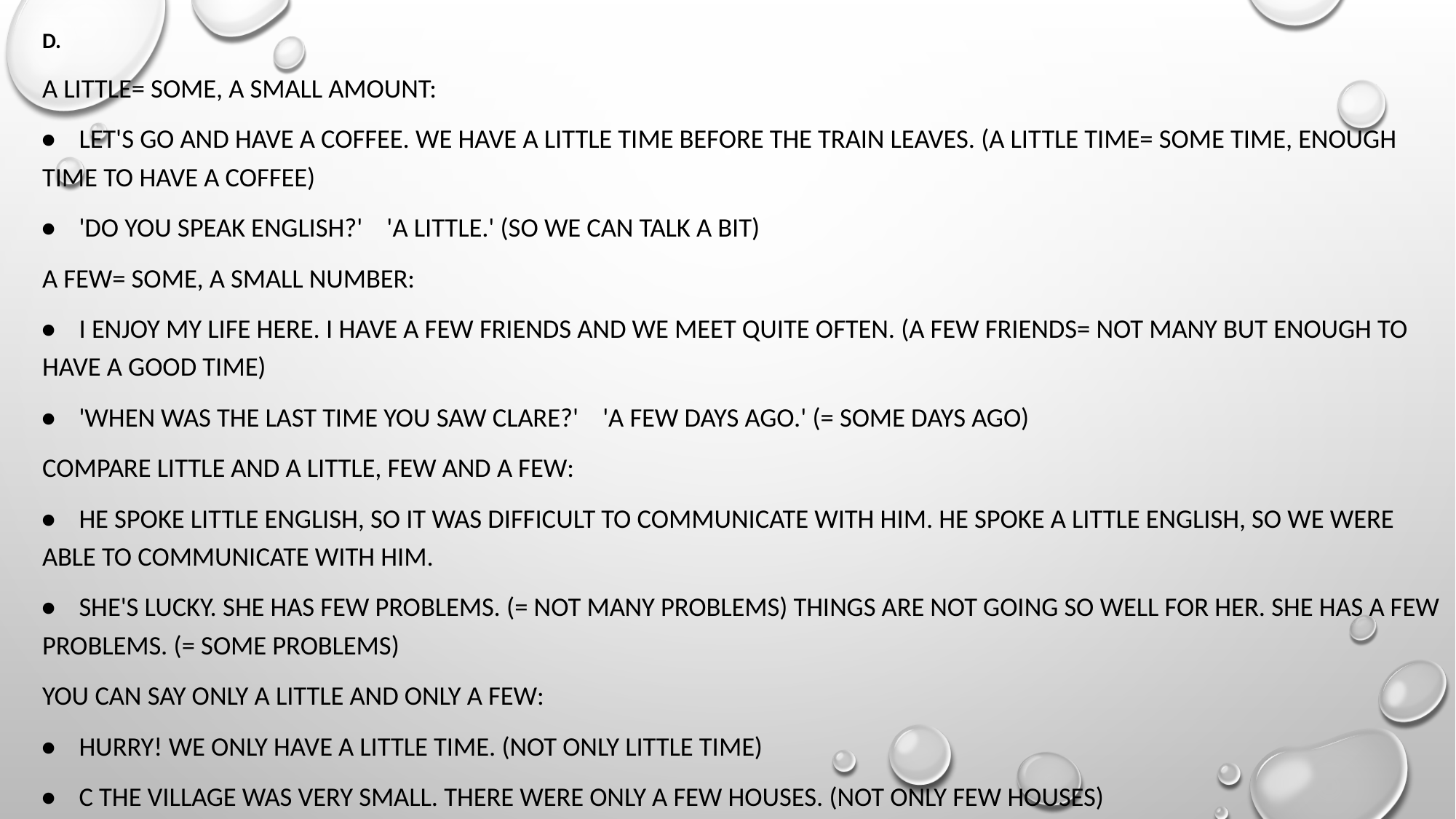

D.
A little= some, a small amount:
⦁    Let's go and have a coffee. We have a little time before the train leaves. (a little time= some time, enough time to have a coffee)
⦁    'Do you speak English?'    'A little.' (so we can talk a bit)
A few= some, a small number:
⦁    I enjoy my life here. I have a few friends and we meet quite often. (a few friends= not many but enough to have a good time)
⦁    'When was the last time you saw Clare?'    'A few days ago.' (= some days ago)
Compare little and a little, few and a few:
⦁    He spoke little English, so it was difficult to communicate with him. He spoke a little English, so we were able to communicate with him.
⦁    She's lucky. She has few problems. (= not many problems) Things are not going so well for her. She has a few problems. (= some problems)
You can say only a little and only a few:
⦁    Hurry! We only have a little time. (not only little time)
⦁    C The village was very small. There were only a few houses. (not only few houses)

#